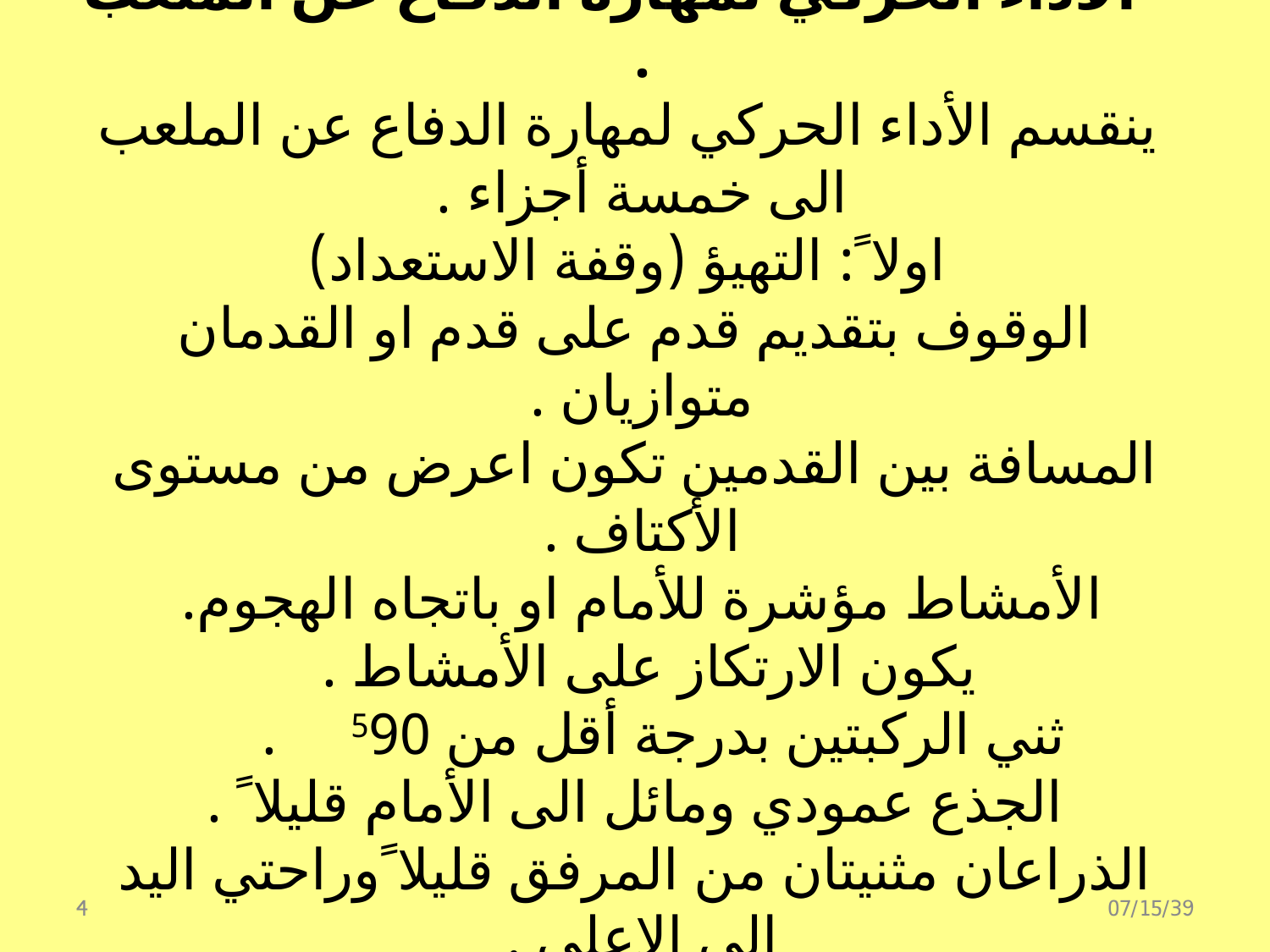

# * الأداء الحركي لمهارة الدفاع عن الملعب . ينقسم الأداء الحركي لمهارة الدفاع عن الملعب الى خمسة أجزاء . اولا ً: التهيؤ (وقفة الاستعداد) الوقوف بتقديم قدم على قدم او القدمان متوازيان . المسافة بين القدمين تكون اعرض من مستوى الأكتاف . الأمشاط مؤشرة للأمام او باتجاه الهجوم. يكون الارتكاز على الأمشاط . ثني الركبتين بدرجة أقل من 590     . الجذع عمودي ومائل الى الأمام قليلا ً . الذراعان مثنيتان من المرفق قليلا ًوراحتي اليد الى الاعلى .
4
07/15/39